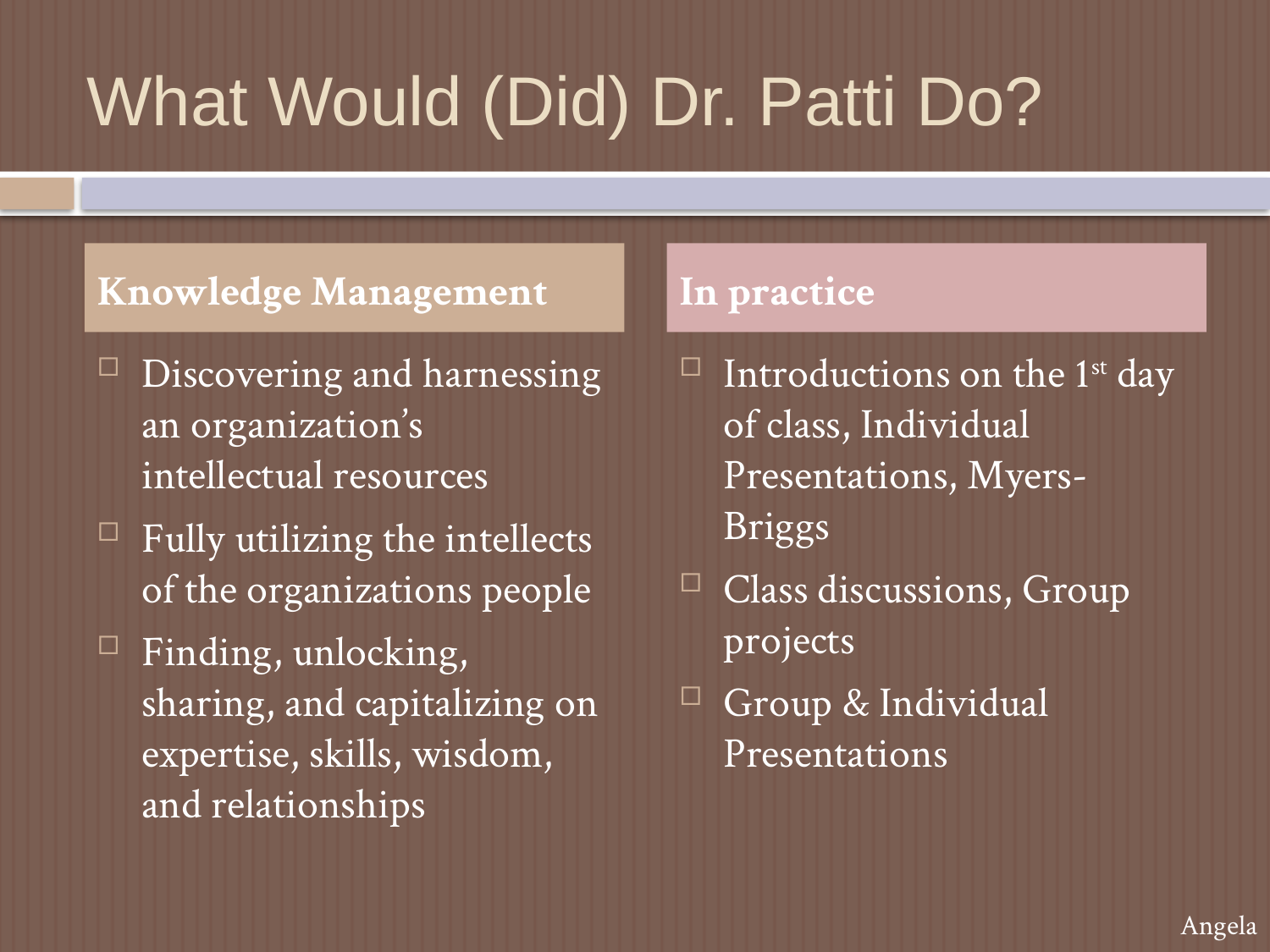

# What Would (Did) Dr. Patti Do?
Knowledge Management
In practice
Discovering and harnessing an organization’s intellectual resources
Fully utilizing the intellects of the organizations people
Finding, unlocking, sharing, and capitalizing on expertise, skills, wisdom, and relationships
Introductions on the 1st day of class, Individual Presentations, Myers-Briggs
Class discussions, Group projects
Group & Individual Presentations
Angela